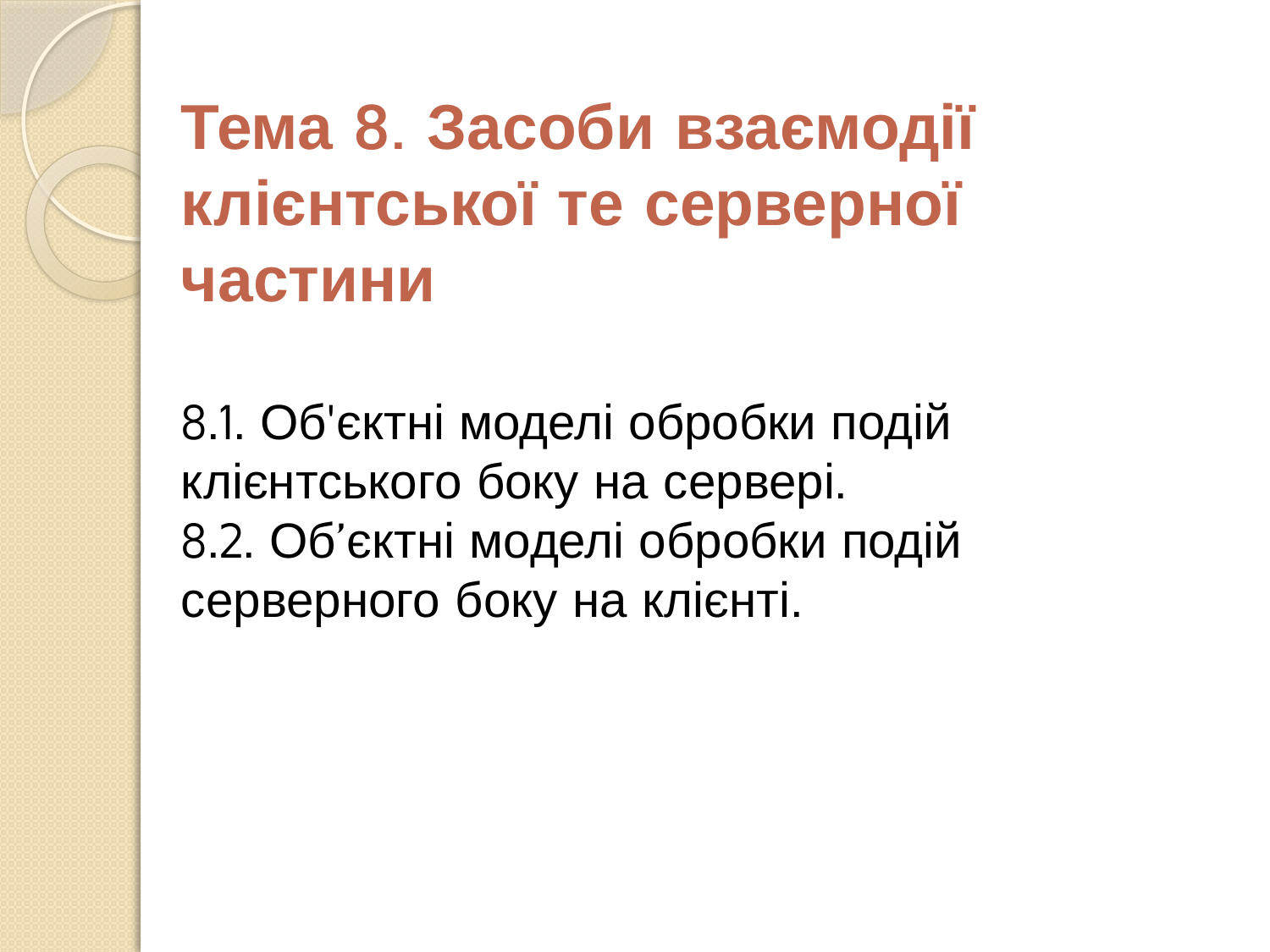

Тема 8. Засоби взаємодії клієнтської те серверної частини

8.1. Об'єктні моделі обробки подій клієнтського боку на сервері.
8.2. Об’єктні моделі обробки подій серверного боку на клієнті.